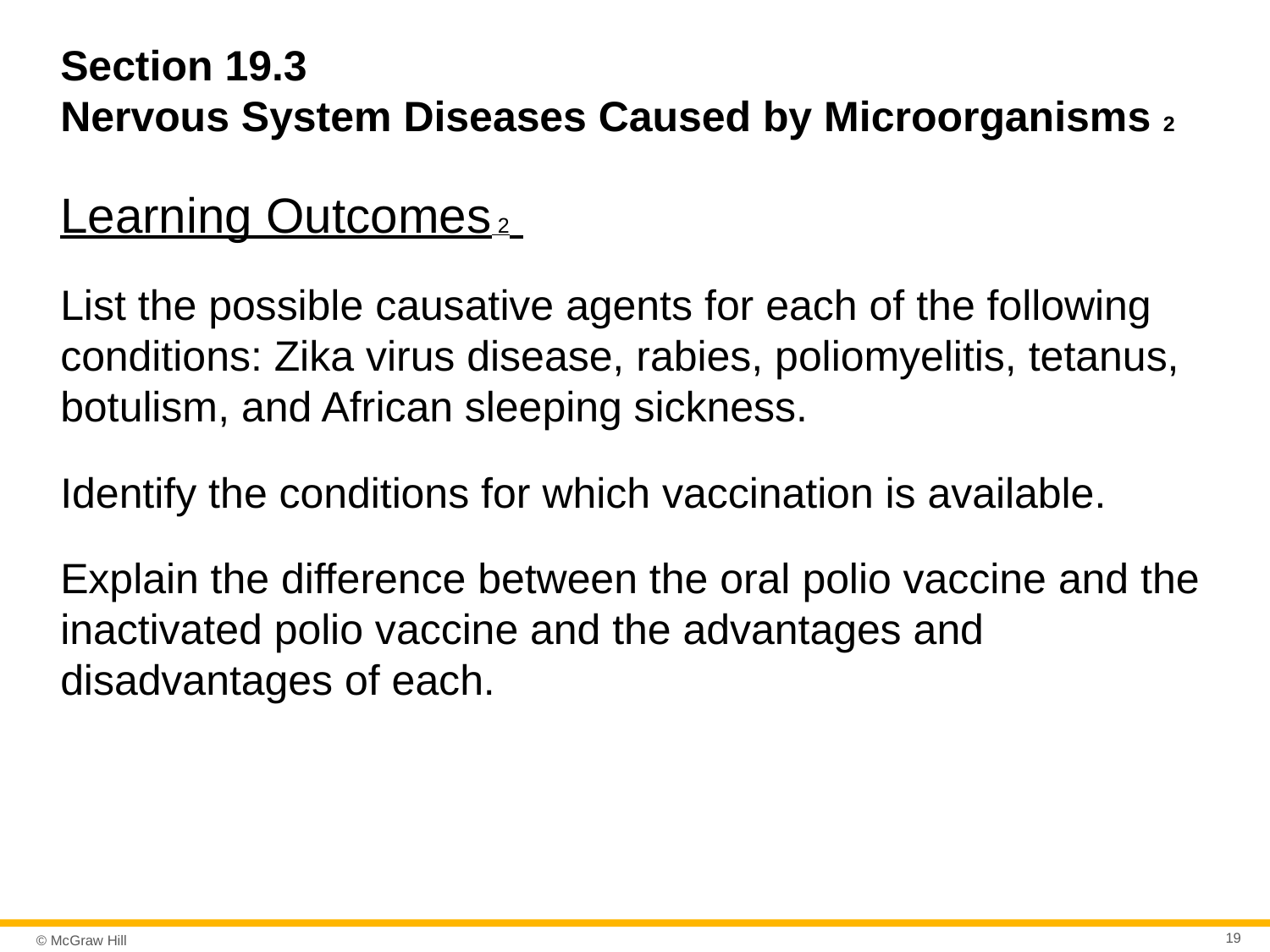

# Section 19.3 Nervous System Diseases Caused by Microorganisms 2
Learning Outcomes 2
List the possible causative agents for each of the following conditions: Zika virus disease, rabies, poliomyelitis, tetanus, botulism, and African sleeping sickness.
Identify the conditions for which vaccination is available.
Explain the difference between the oral polio vaccine and the inactivated polio vaccine and the advantages and disadvantages of each.